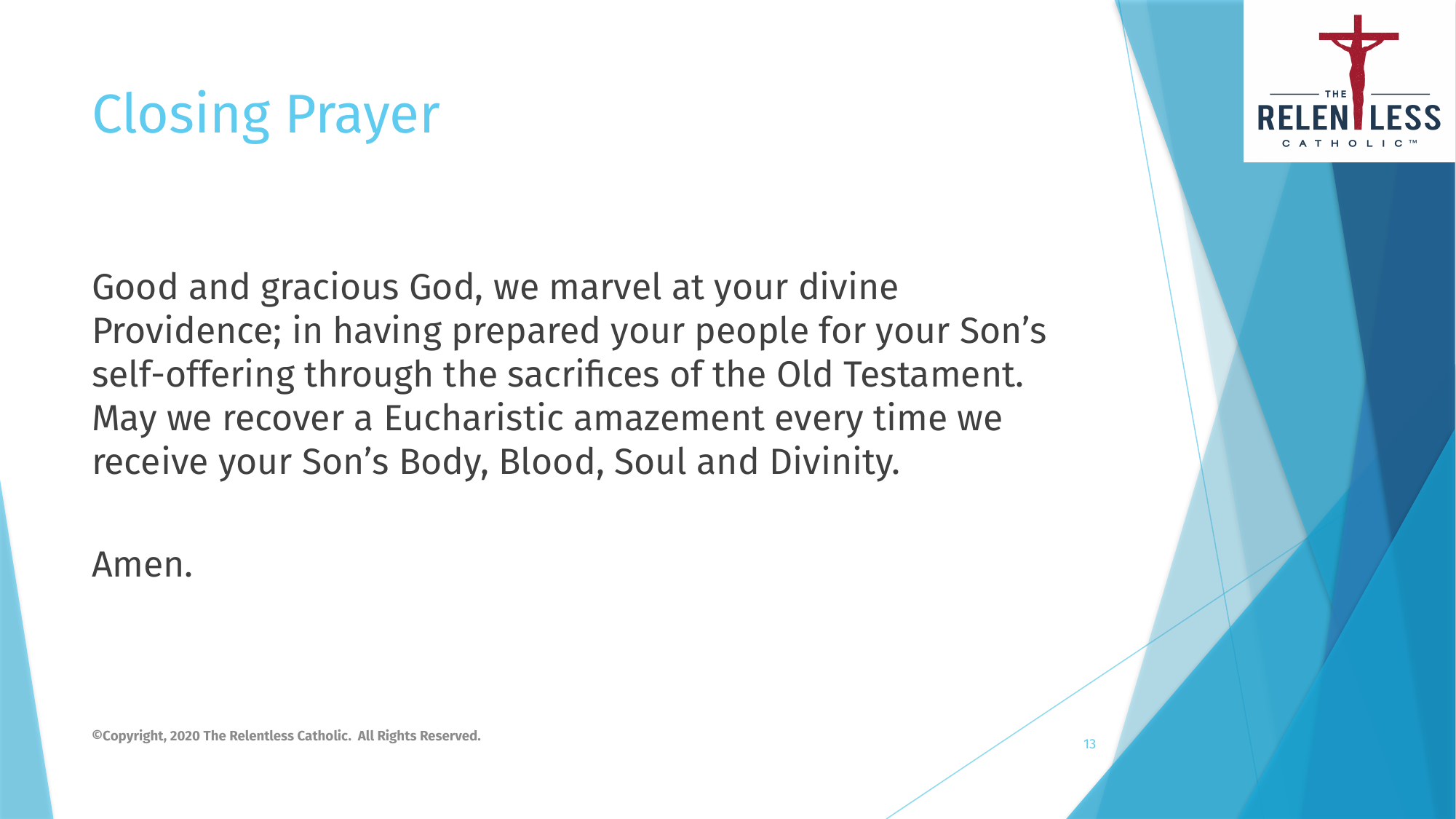

# Closing Prayer
Good and gracious God, we marvel at your divine Providence; in having prepared your people for your Son’s self-offering through the sacrifices of the Old Testament.  May we recover a Eucharistic amazement every time we receive your Son’s Body, Blood, Soul and Divinity.
Amen.
©Copyright, 2020 The Relentless Catholic.  All Rights Reserved.

13